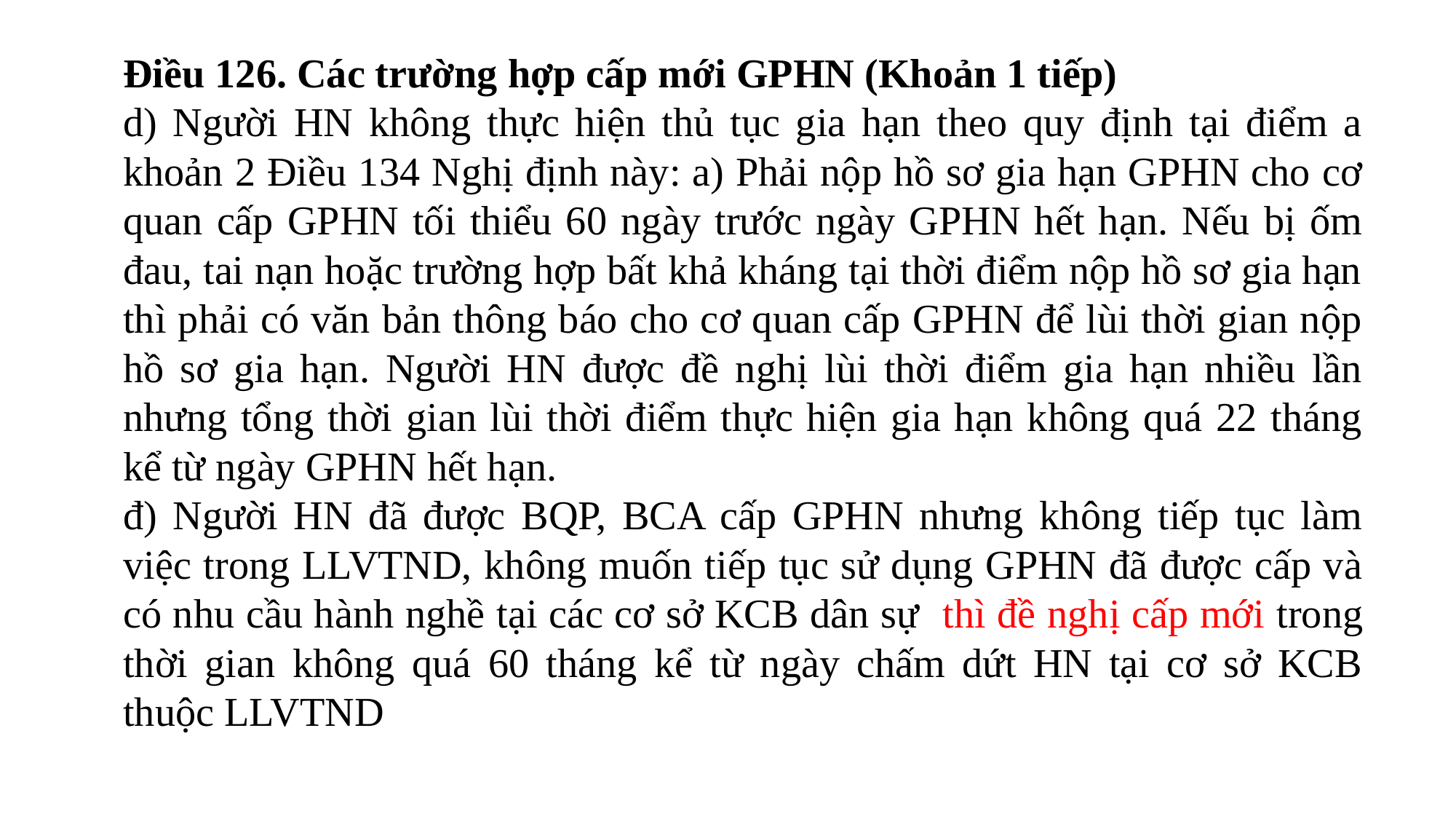

Điều 126. Các trường hợp cấp mới GPHN (Khoản 1 tiếp)
d) Người HN không thực hiện thủ tục gia hạn theo quy định tại điểm a khoản 2 Điều 134 Nghị định này: a) Phải nộp hồ sơ gia hạn GPHN cho cơ quan cấp GPHN tối thiểu 60 ngày trước ngày GPHN hết hạn. Nếu bị ốm đau, tai nạn hoặc trường hợp bất khả kháng tại thời điểm nộp hồ sơ gia hạn thì phải có văn bản thông báo cho cơ quan cấp GPHN để lùi thời gian nộp hồ sơ gia hạn. Người HN được đề nghị lùi thời điểm gia hạn nhiều lần nhưng tổng thời gian lùi thời điểm thực hiện gia hạn không quá 22 tháng kể từ ngày GPHN hết hạn.
đ) Người HN đã được BQP, BCA cấp GPHN nhưng không tiếp tục làm việc trong LLVTND, không muốn tiếp tục sử dụng GPHN đã được cấp và có nhu cầu hành nghề tại các cơ sở KCB dân sự  thì đề nghị cấp mới trong thời gian không quá 60 tháng kể từ ngày chấm dứt HN tại cơ sở KCB thuộc LLVTND